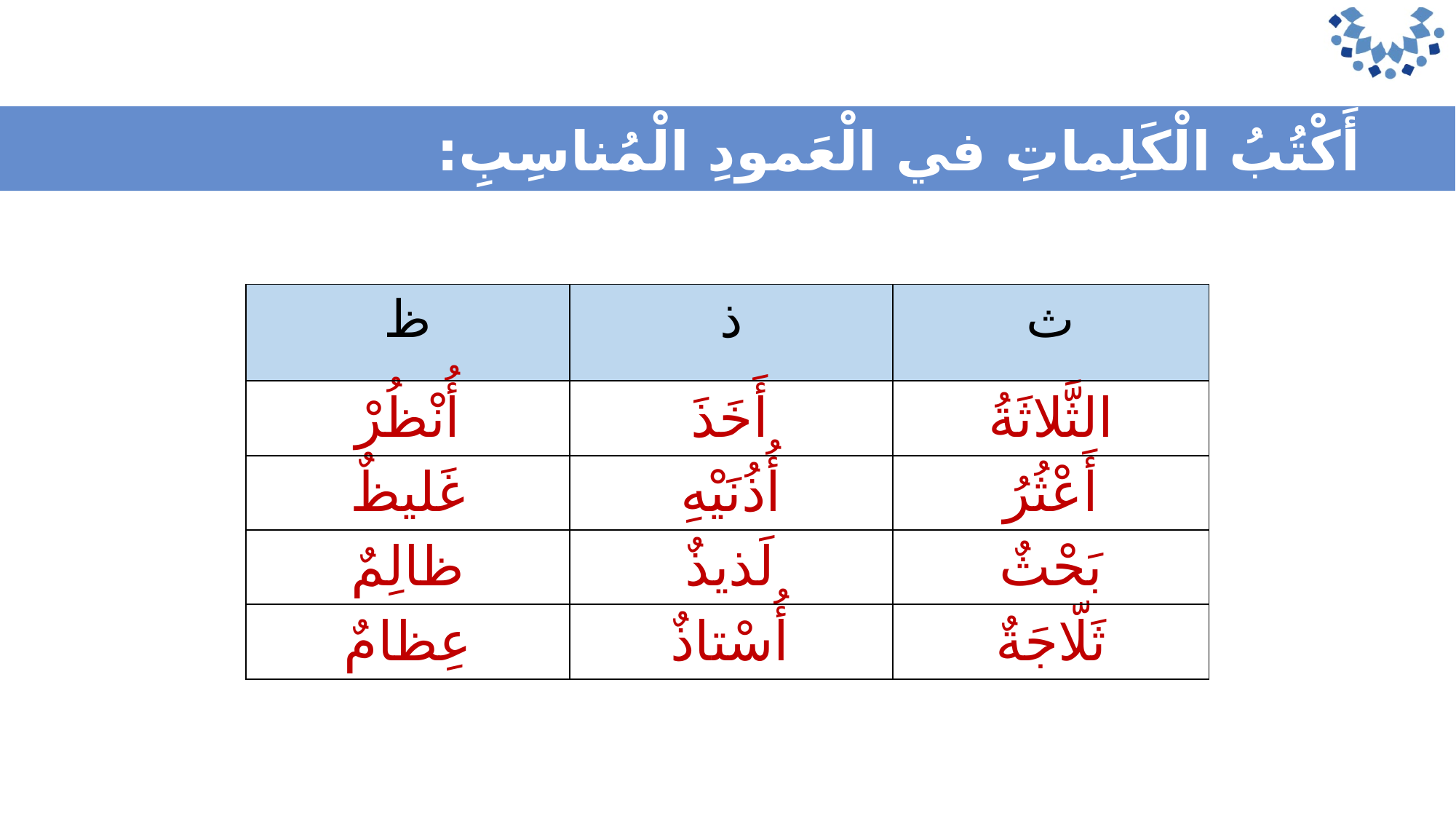

أَكْتُبُ الْكَلِماتِ في الْعَمودِ الْمُناسِبِ:
| ظ | ذ | ث |
| --- | --- | --- |
| أُنْظُرْ | أَخَذَ | الثَّلاثَةُ |
| غَليظٌ | أُذُنَيْهِ | أَعْثُرُ |
| ظالِمٌ | لَذيذٌ | بَحْثٌ |
| عِظامٌ | أُسْتاذٌ | ثَلّاجَةٌ |